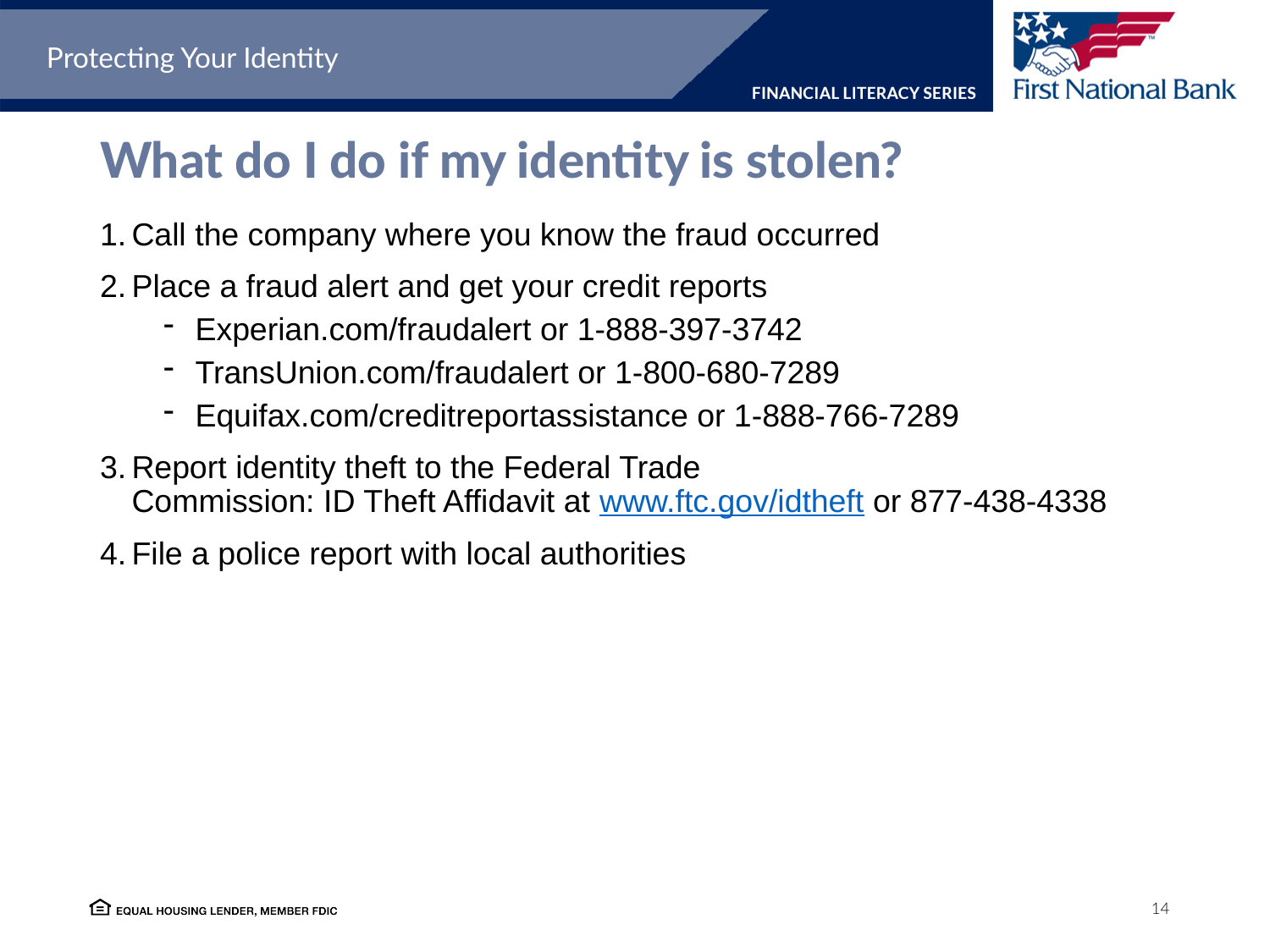

Protecting Your Identity
# What do I do if my identity is stolen?
Call the company where you know the fraud occurred
Place a fraud alert and get your credit reports
Experian.com/fraudalert or 1-888-397-3742
TransUnion.com/fraudalert or 1-800-680-7289
Equifax.com/creditreportassistance or 1-888-766-7289
Report identity theft to the Federal Trade
Commission: ID Theft Affidavit at www.ftc.gov/idtheft or 877-438-4338
File a police report with local authorities

14